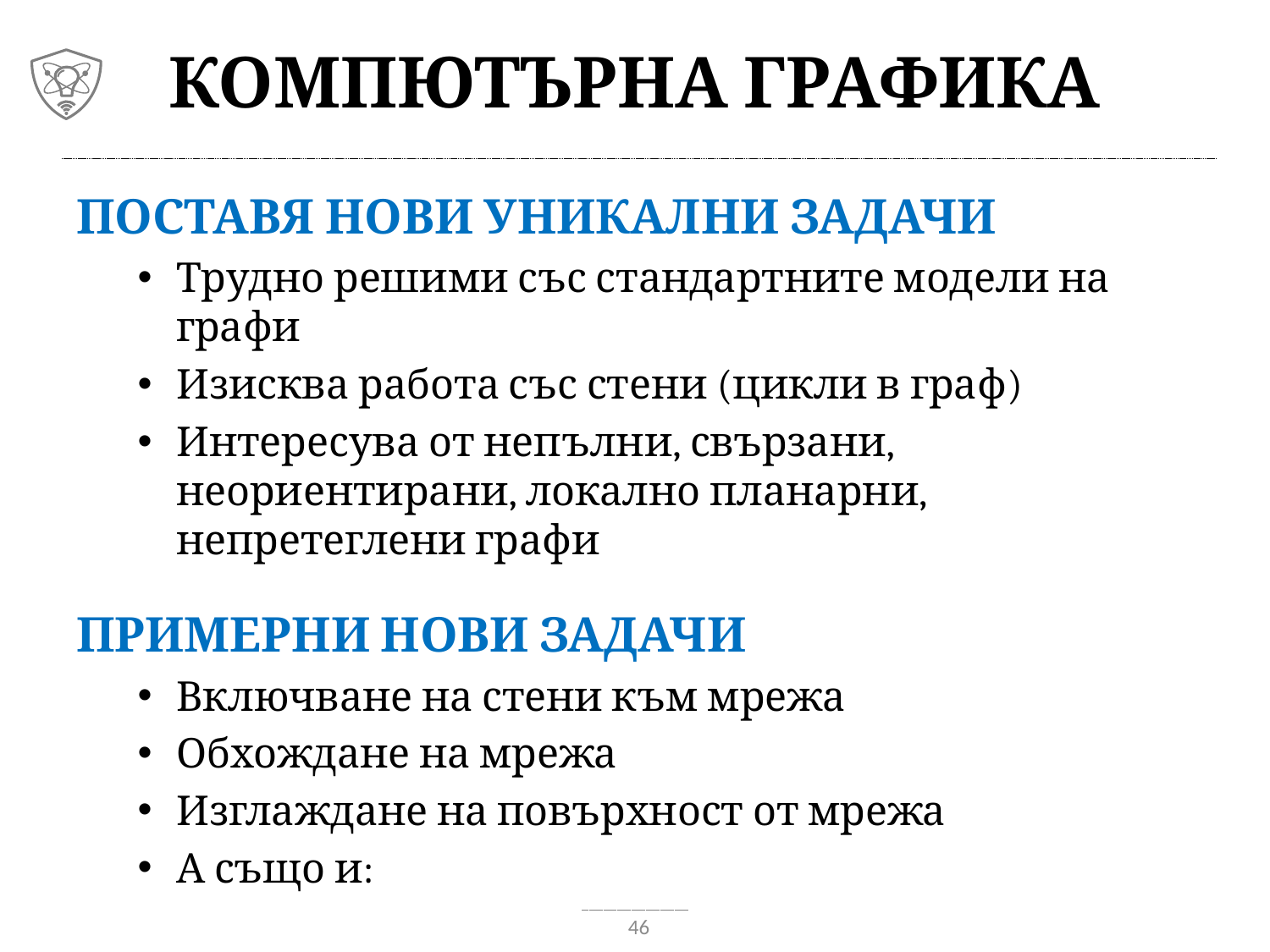

# Компютърна графика
Поставя нови уникални задачи
Трудно решими със стандартните модели на графи
Изисква работа със стени (цикли в граф)
Интересува от непълни, свързани, неориентирани, локално планарни, непретеглени графи
Примерни нови задачи
Включване на стени към мрежа
Обхождане на мрежа
Изглаждане на повърхност от мрежа
А също и:
46